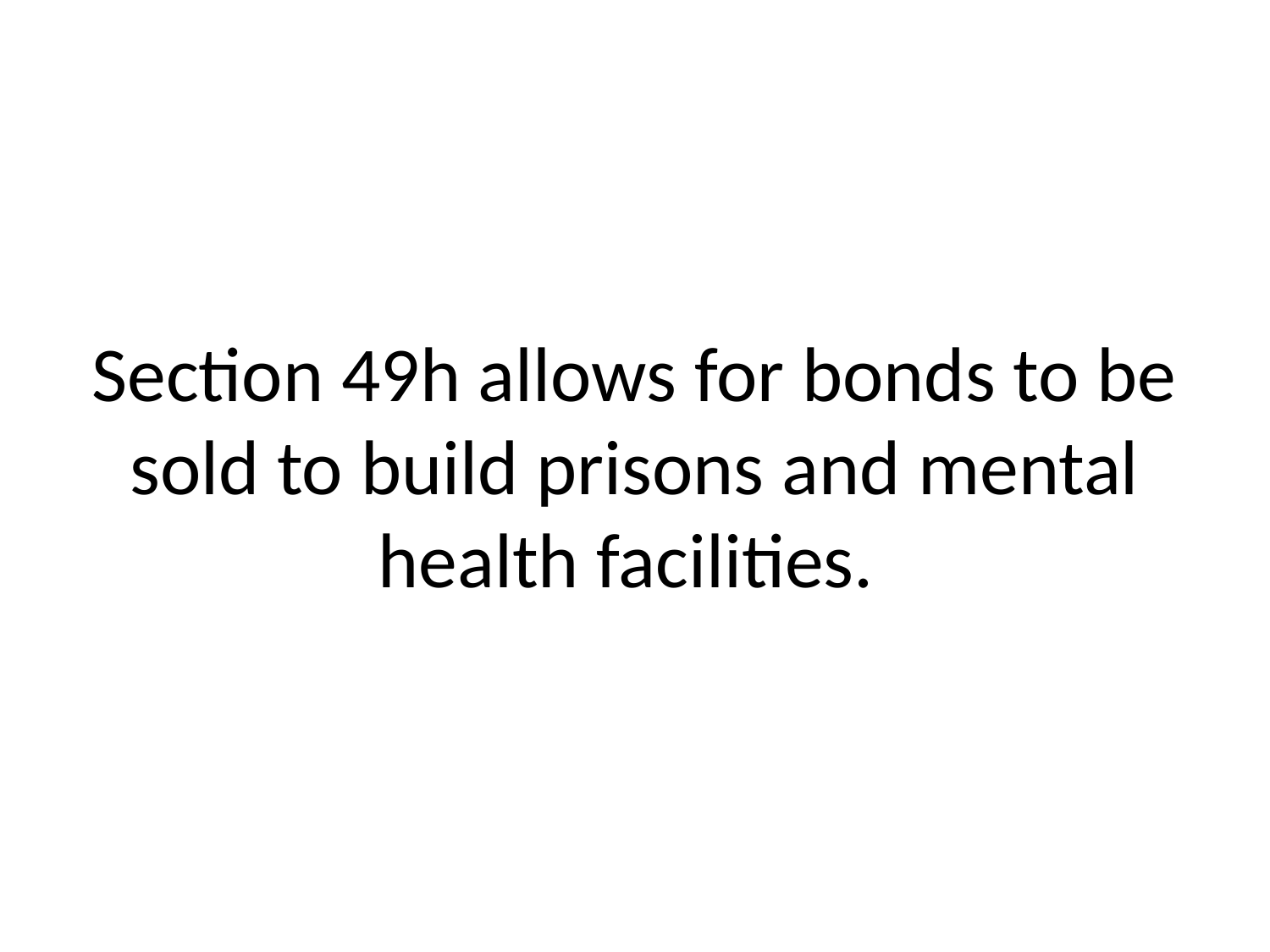

# Section 49h allows for bonds to be sold to build prisons and mental health facilities.